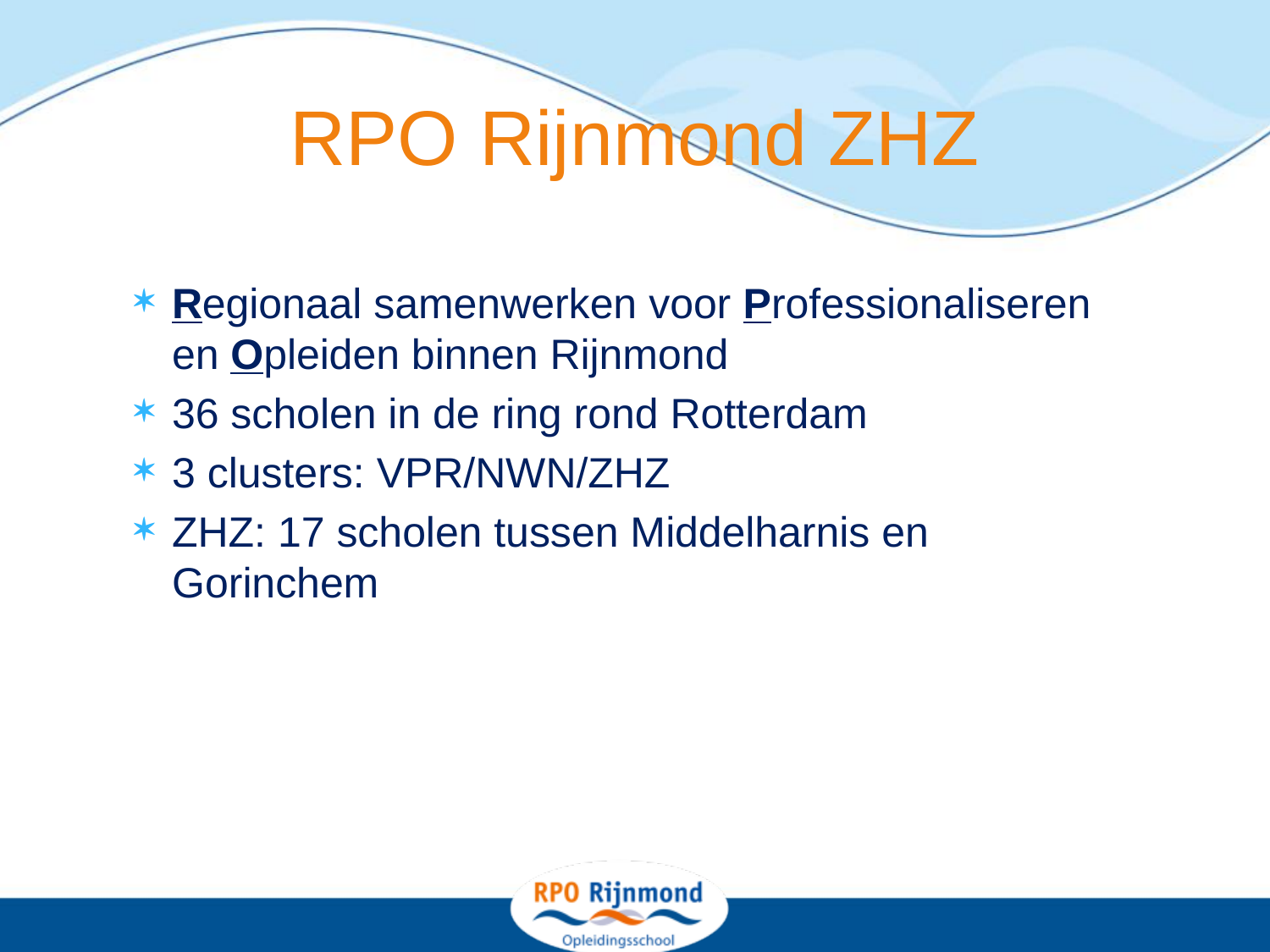

# RPO Rijnmond ZHZ
Regionaal samenwerken voor Professionaliseren en Opleiden binnen Rijnmond
36 scholen in de ring rond Rotterdam
3 clusters: VPR/NWN/ZHZ
ZHZ: 17 scholen tussen Middelharnis en Gorinchem